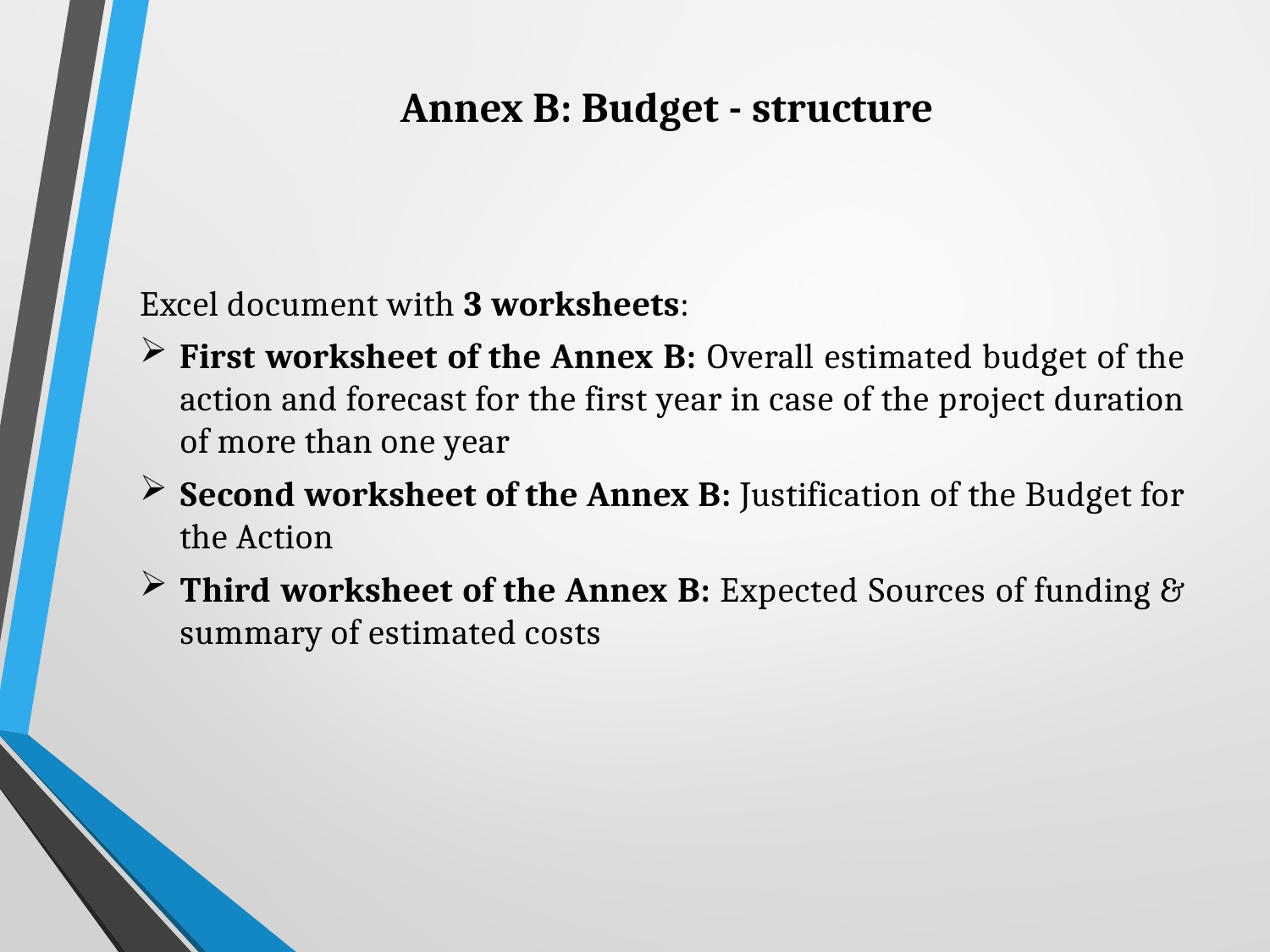

# Annex B: Budget - structure
Excel document with 3 worksheets:
First worksheet of the Annex B: Overall estimated budget of the action and forecast for the first year in case of the project duration of more than one year
Second worksheet of the Annex B: Justification of the Budget for the Action
Third worksheet of the Annex B: Expected Sources of funding & summary of estimated costs